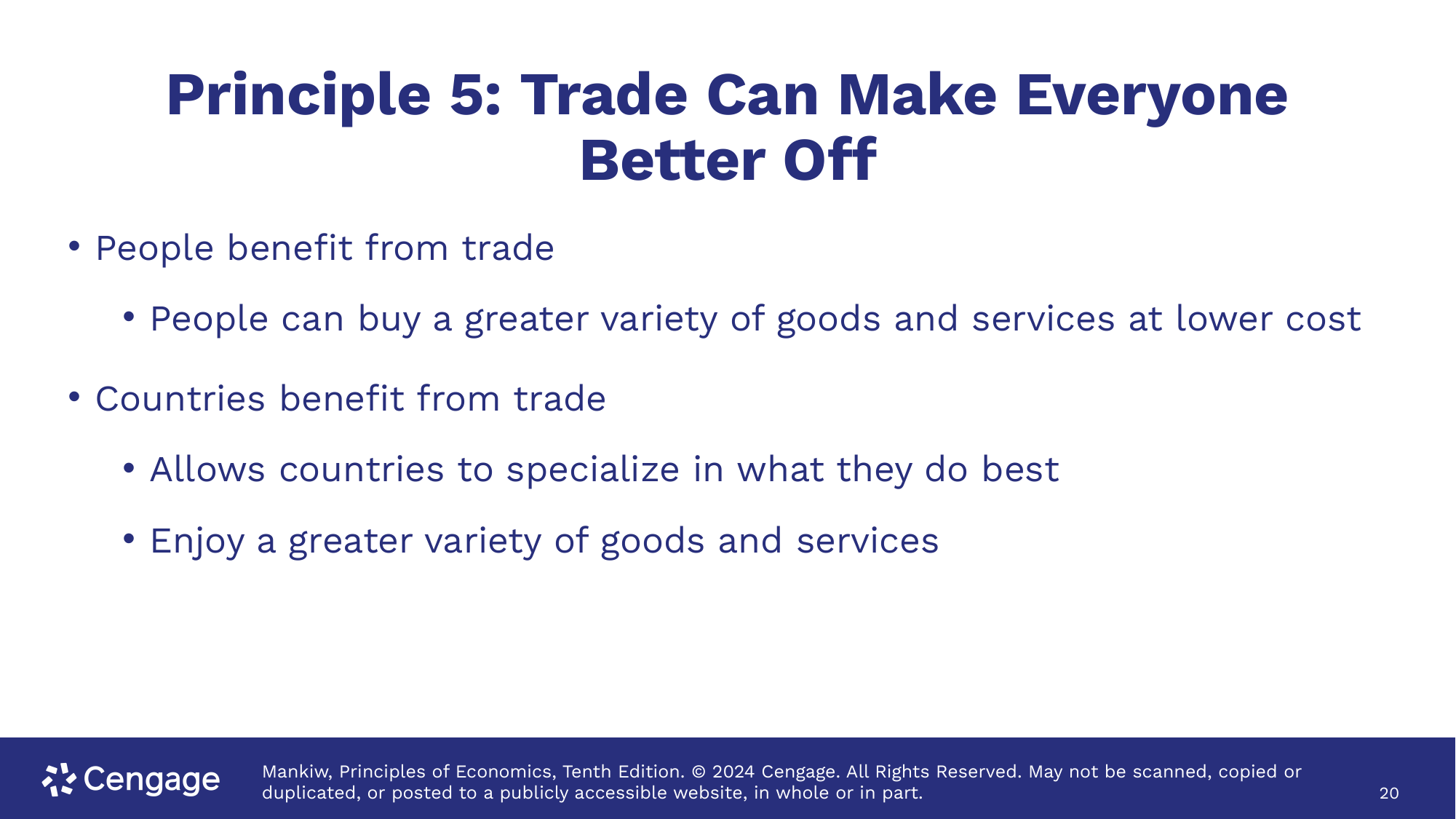

# Principle 5: Trade Can Make Everyone Better Off
People benefit from trade
People can buy a greater variety of goods and services at lower cost
Countries benefit from trade
Allows countries to specialize in what they do best
Enjoy a greater variety of goods and services